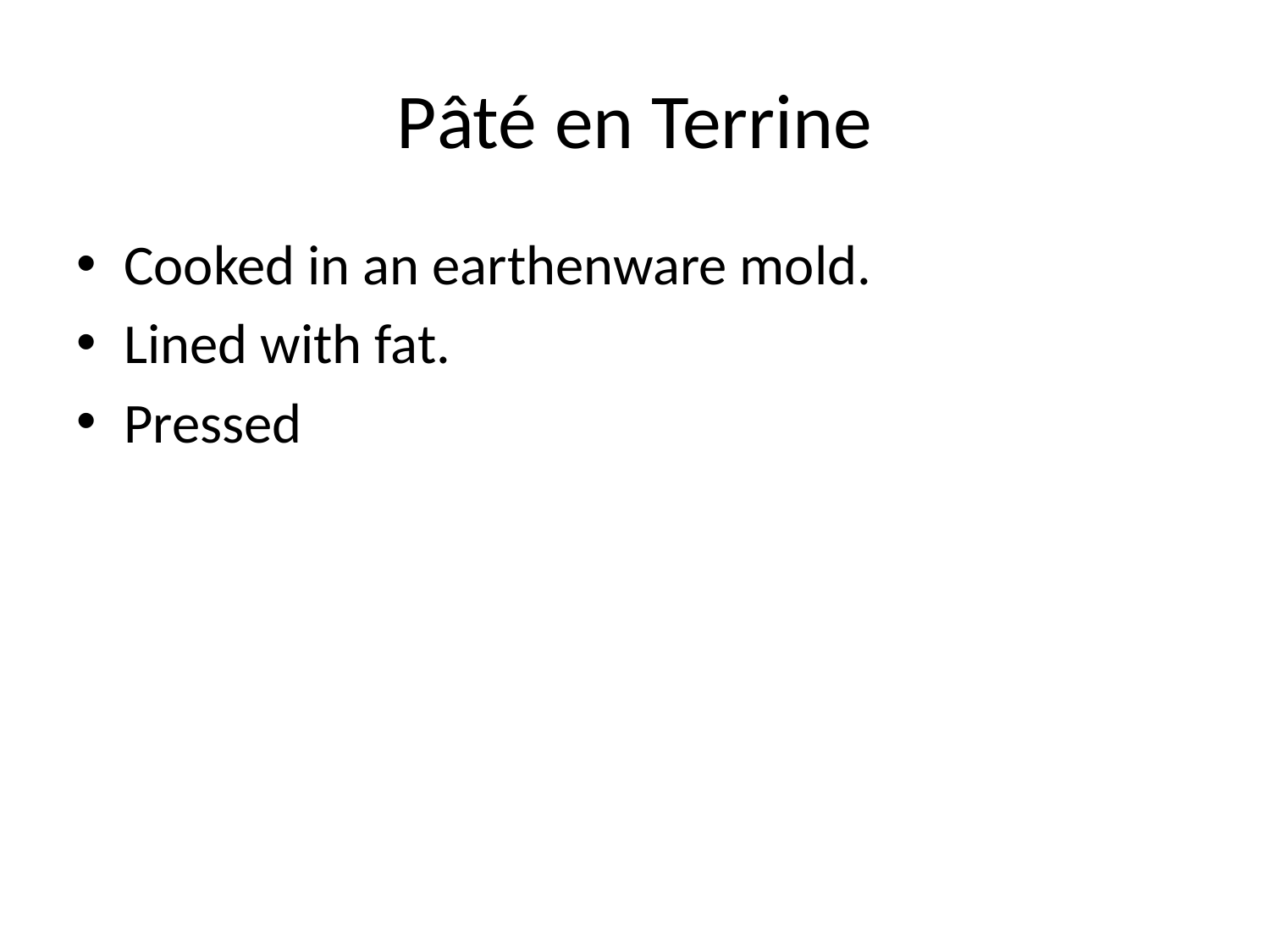

# Pâté en Terrine
Cooked in an earthenware mold.
Lined with fat.
Pressed